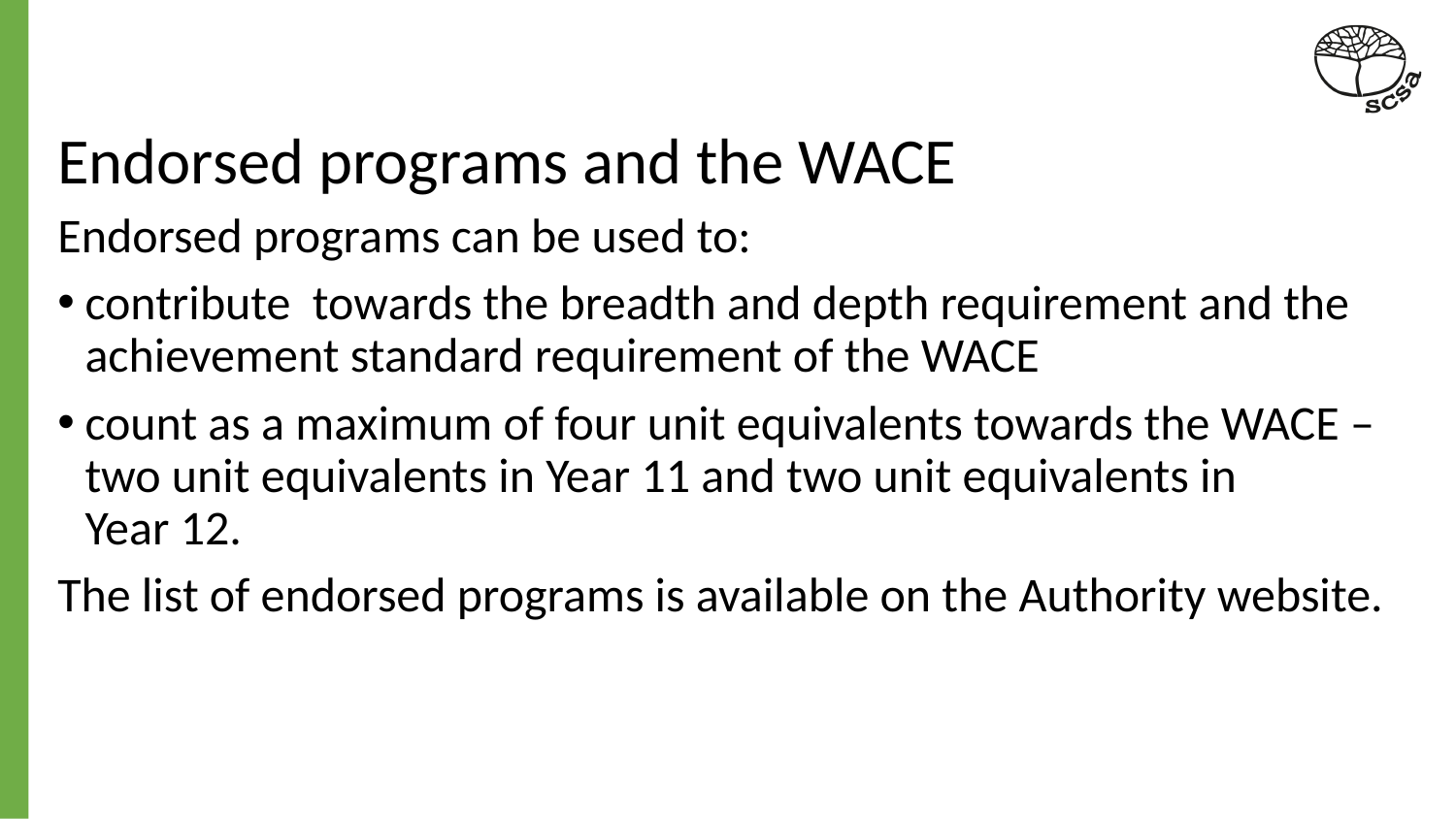

# Endorsed programs and the WACE
Endorsed programs can be used to:
contribute  towards the breadth and depth requirement and the achievement standard requirement of the WACE
count as a maximum of four unit equivalents towards the WACE – two unit equivalents in Year 11 and two unit equivalents in
Year 12.
The list of endorsed programs is available on the Authority website.